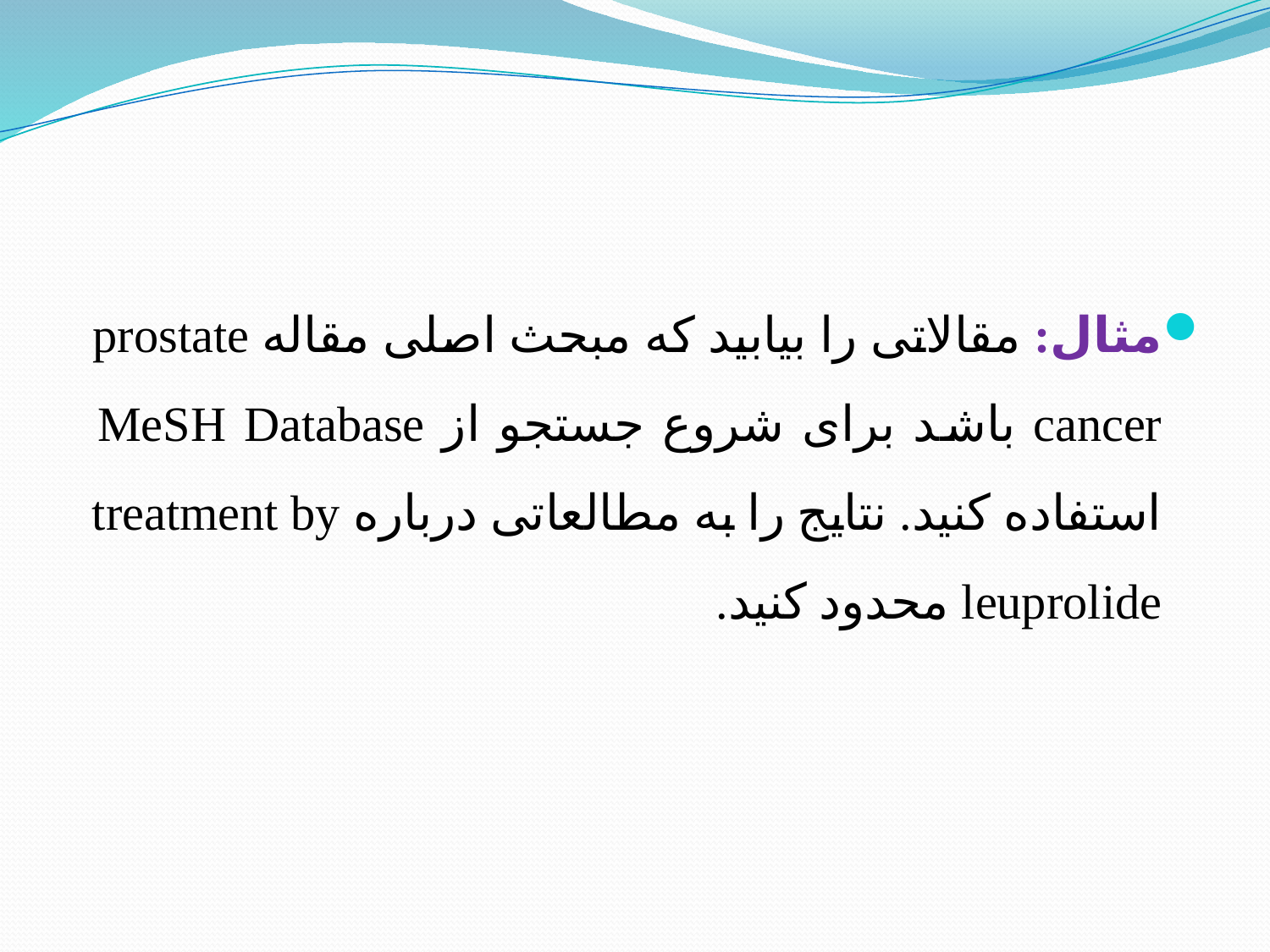

#
مثال: مقالاتی را بیابید که مبحث اصلی مقاله prostate cancer باشد برای شروع جستجو از MeSH Database استفاده کنید. نتایج را به مطالعاتی درباره treatment by leuprolide محدود کنید.